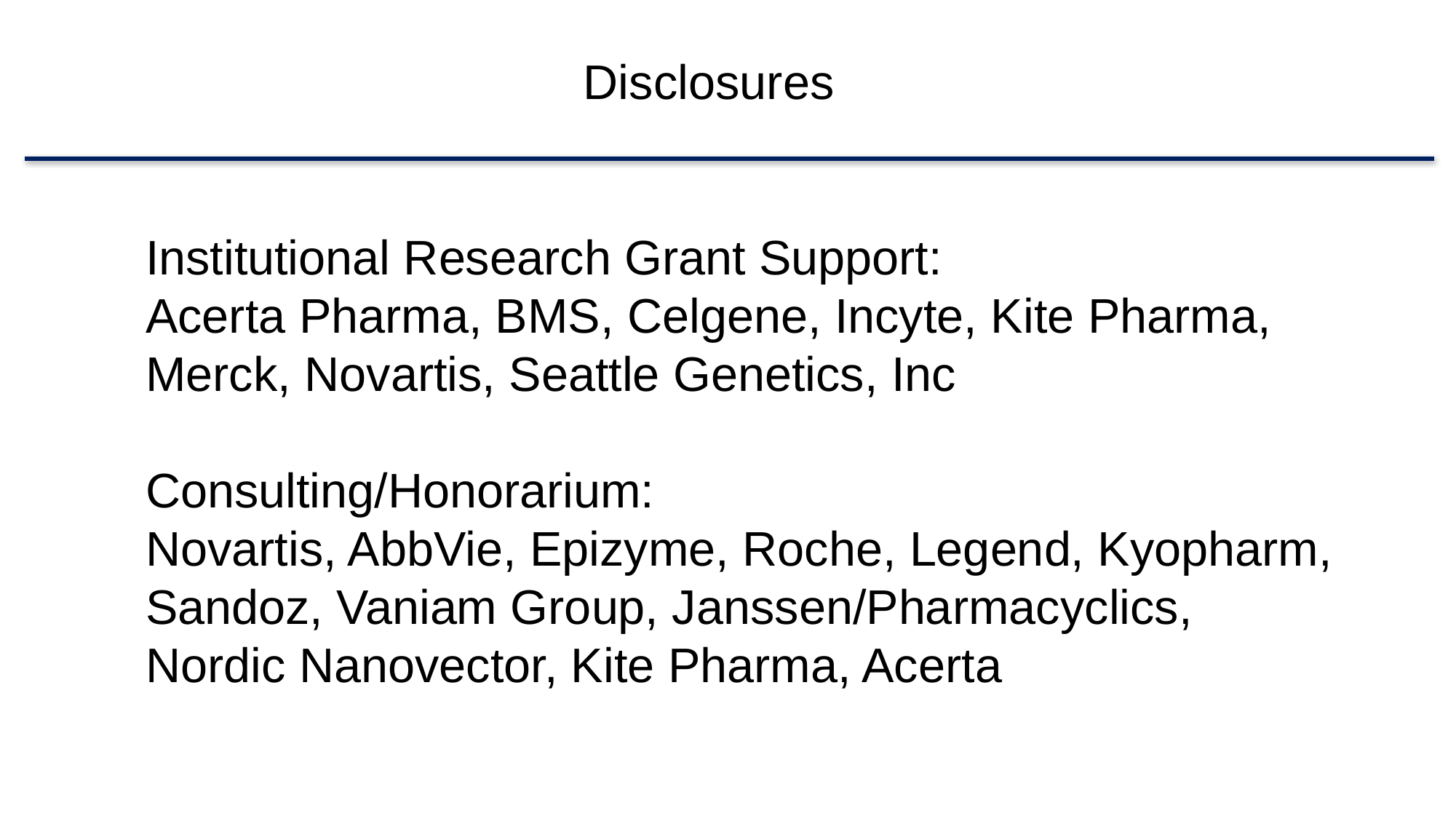

Disclosures
Institutional Research Grant Support:
Acerta Pharma, BMS, Celgene, Incyte, Kite Pharma, Merck, Novartis, Seattle Genetics, Inc

Consulting/Honorarium:
Novartis, AbbVie, Epizyme, Roche, Legend, Kyopharm, Sandoz, Vaniam Group, Janssen/Pharmacyclics, Nordic Nanovector, Kite Pharma, Acerta